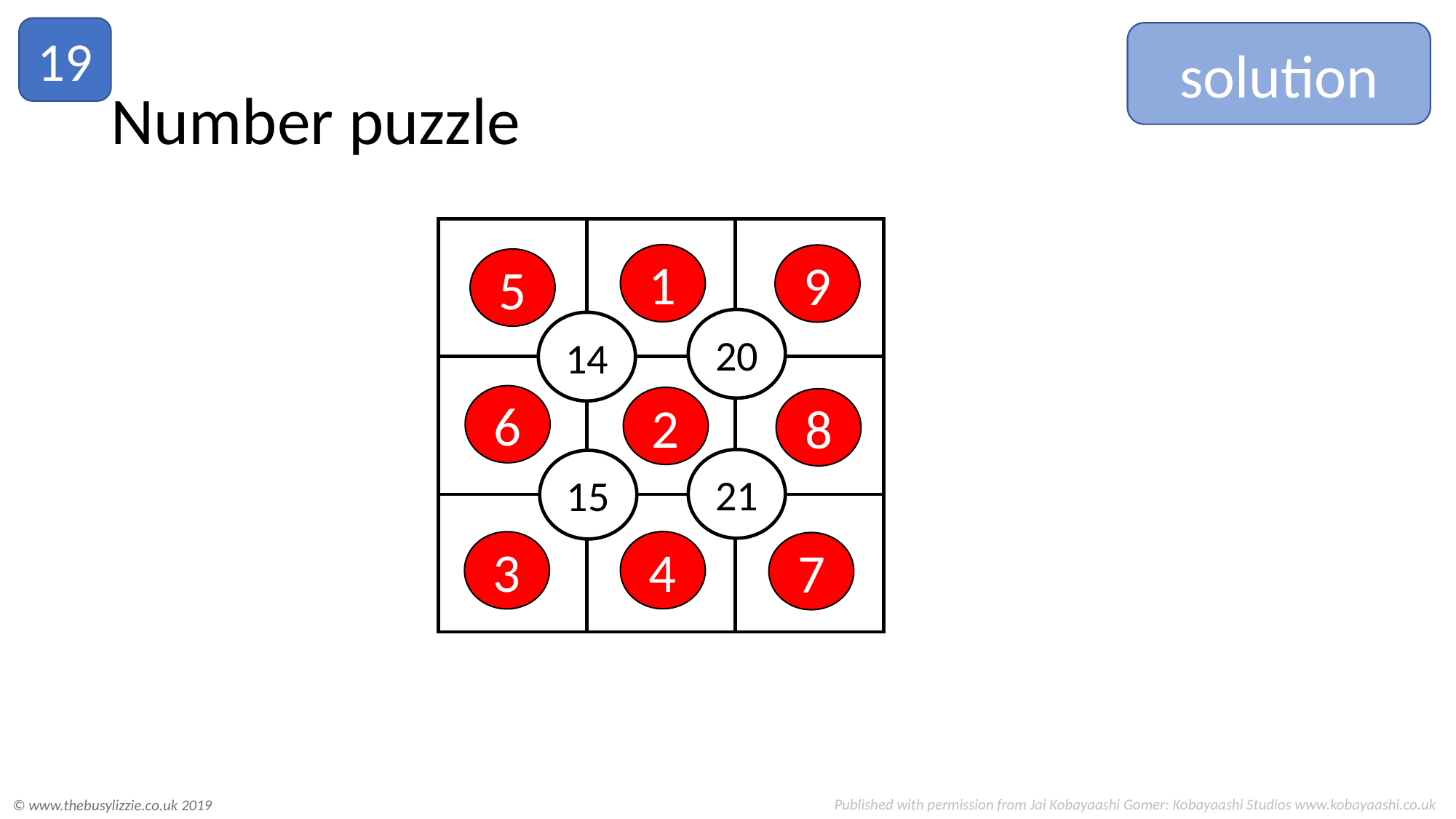

19
solution
# Number puzzle

20
14

21
15

1
9
5
6
2
8
4
3
7
Published with permission from Jai Kobayaashi Gomer: Kobayaashi Studios www.kobayaashi.co.uk
© www.thebusylizzie.co.uk 2019